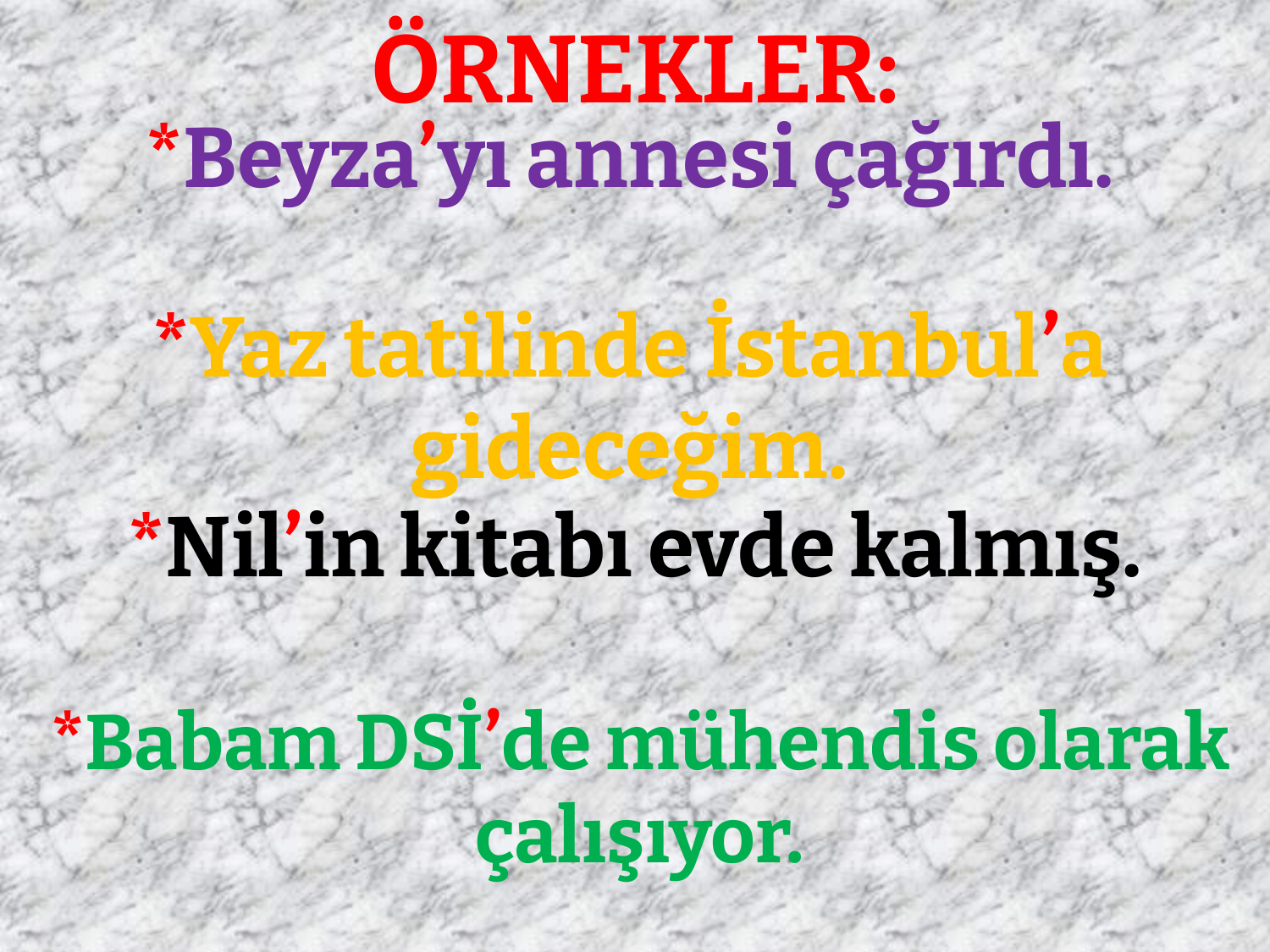

ÖRNEKLER:
*Beyza’yı annesi çağırdı.
*Yaz tatilinde İstanbul’a gideceğim.
*Nil’in kitabı evde kalmış.
*Babam DSİ’de mühendis olarak çalışıyor.